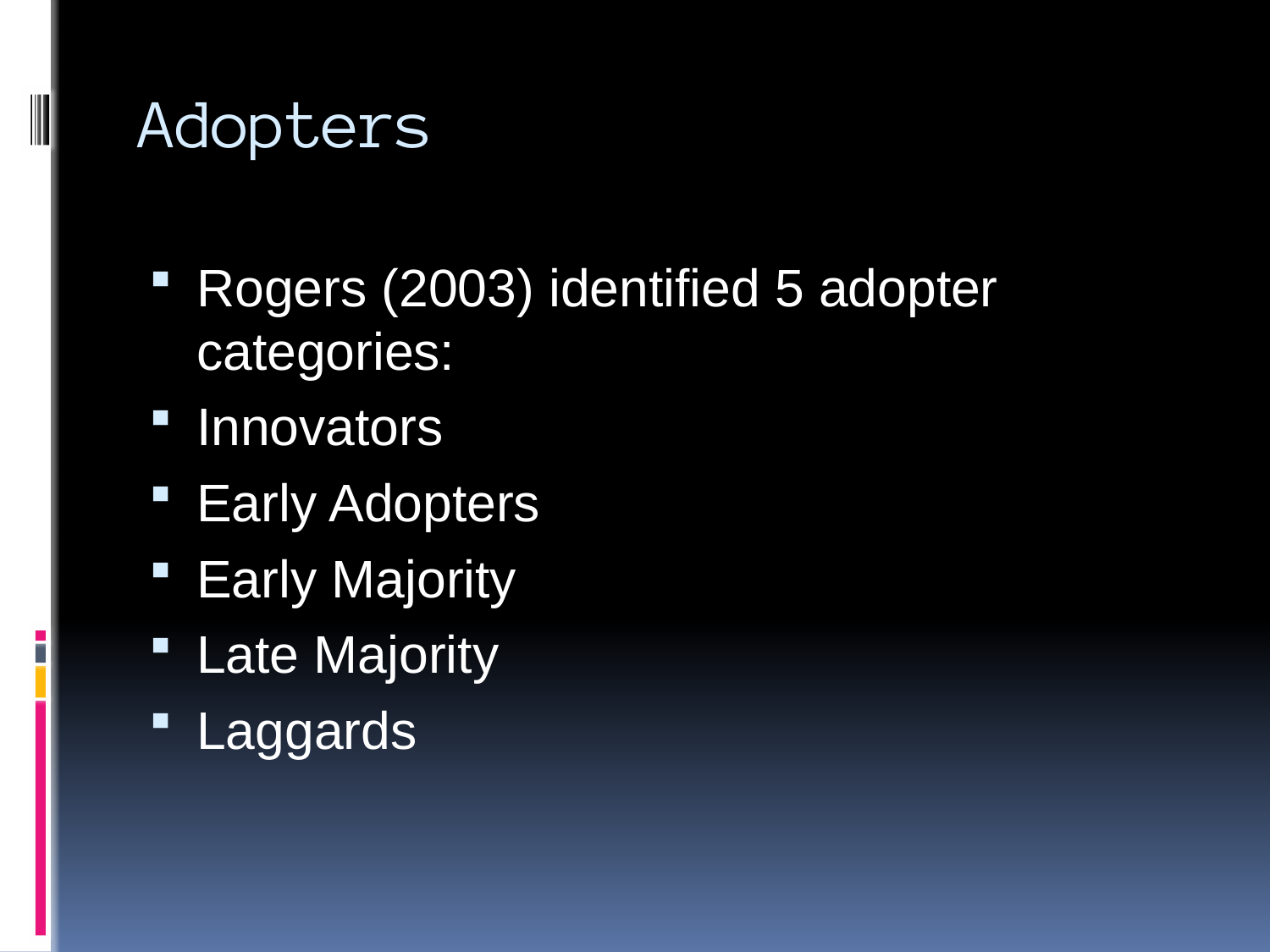

# Adopters
Rogers (2003) identified 5 adopter categories:
Innovators
Early Adopters
Early Majority
Late Majority
Laggards